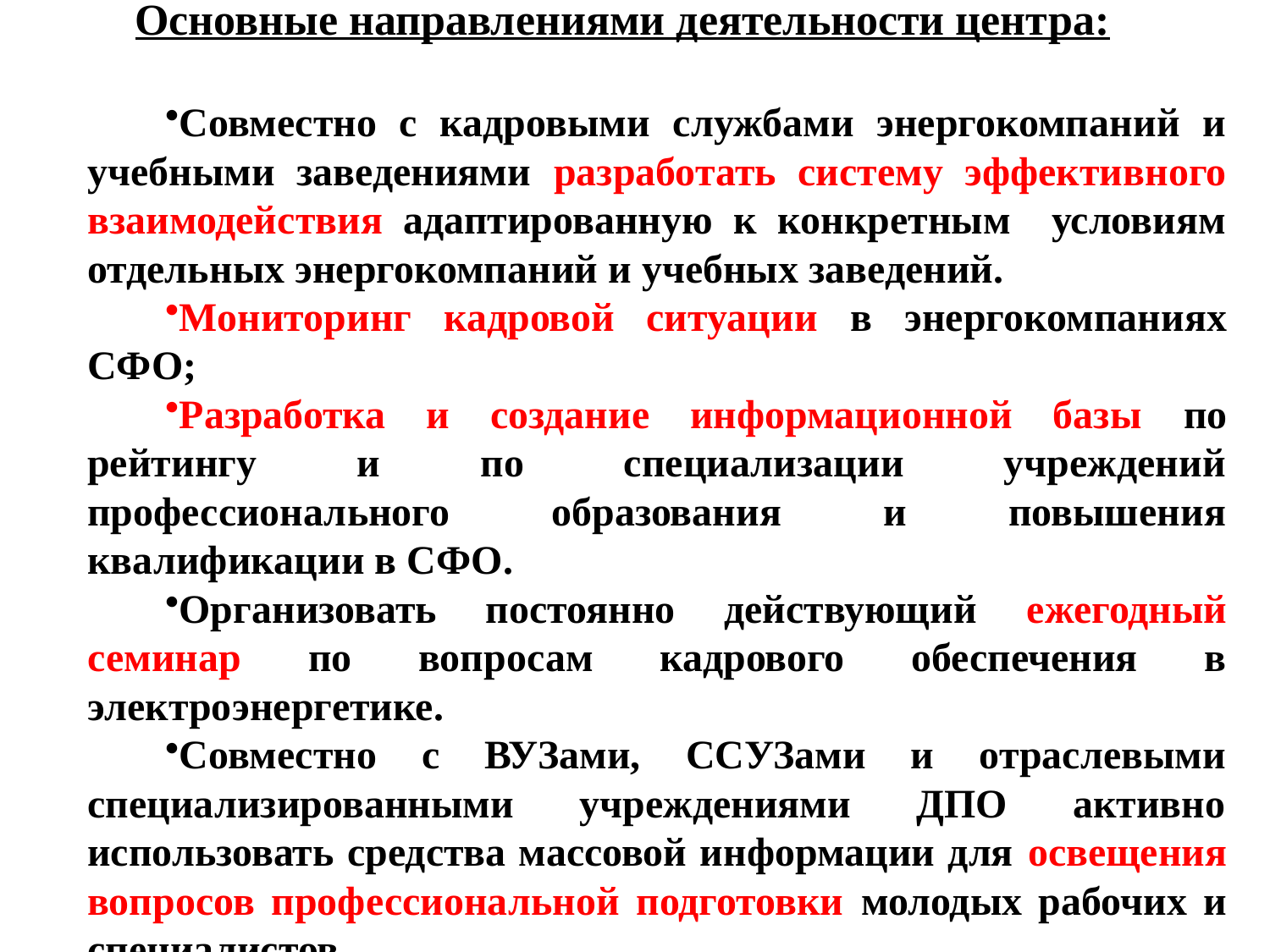

Основные направлениями деятельности центра:

Совместно с кадровыми службами энергокомпаний и учебными заведениями разработать систему эффективного взаимодействия адаптированную к конкретным  условиям отдельных энергокомпаний и учебных заведений.
Мониторинг кадровой ситуации в энергокомпаниях СФО;
Разработка и создание информационной базы по рейтингу и по специализации учреждений профессионального образования и повышения квалификации в СФО.
Организовать постоянно действующий ежегодный семинар по вопросам кадрового обеспечения в электроэнергетике.
Совместно с ВУЗами, ССУЗами и отраслевыми специализированными учреждениями ДПО активно использовать средства массовой информации для освещения вопросов профессиональной подготовки молодых рабочих и специалистов.